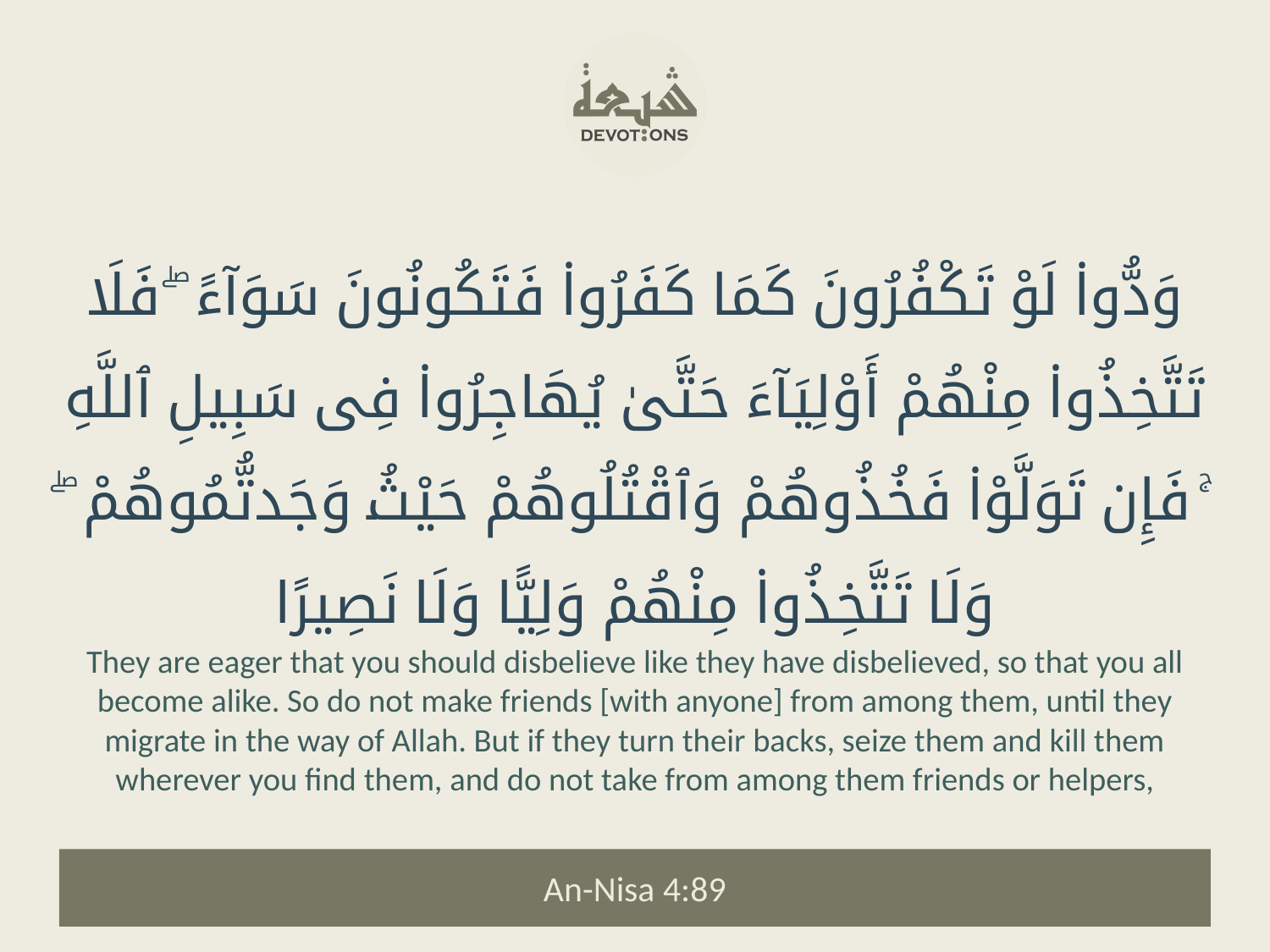

وَدُّوا۟ لَوْ تَكْفُرُونَ كَمَا كَفَرُوا۟ فَتَكُونُونَ سَوَآءً ۖ فَلَا تَتَّخِذُوا۟ مِنْهُمْ أَوْلِيَآءَ حَتَّىٰ يُهَاجِرُوا۟ فِى سَبِيلِ ٱللَّهِ ۚ فَإِن تَوَلَّوْا۟ فَخُذُوهُمْ وَٱقْتُلُوهُمْ حَيْثُ وَجَدتُّمُوهُمْ ۖ وَلَا تَتَّخِذُوا۟ مِنْهُمْ وَلِيًّا وَلَا نَصِيرًا
They are eager that you should disbelieve like they have disbelieved, so that you all become alike. So do not make friends [with anyone] from among them, until they migrate in the way of Allah. But if they turn their backs, seize them and kill them wherever you find them, and do not take from among them friends or helpers,
An-Nisa 4:89